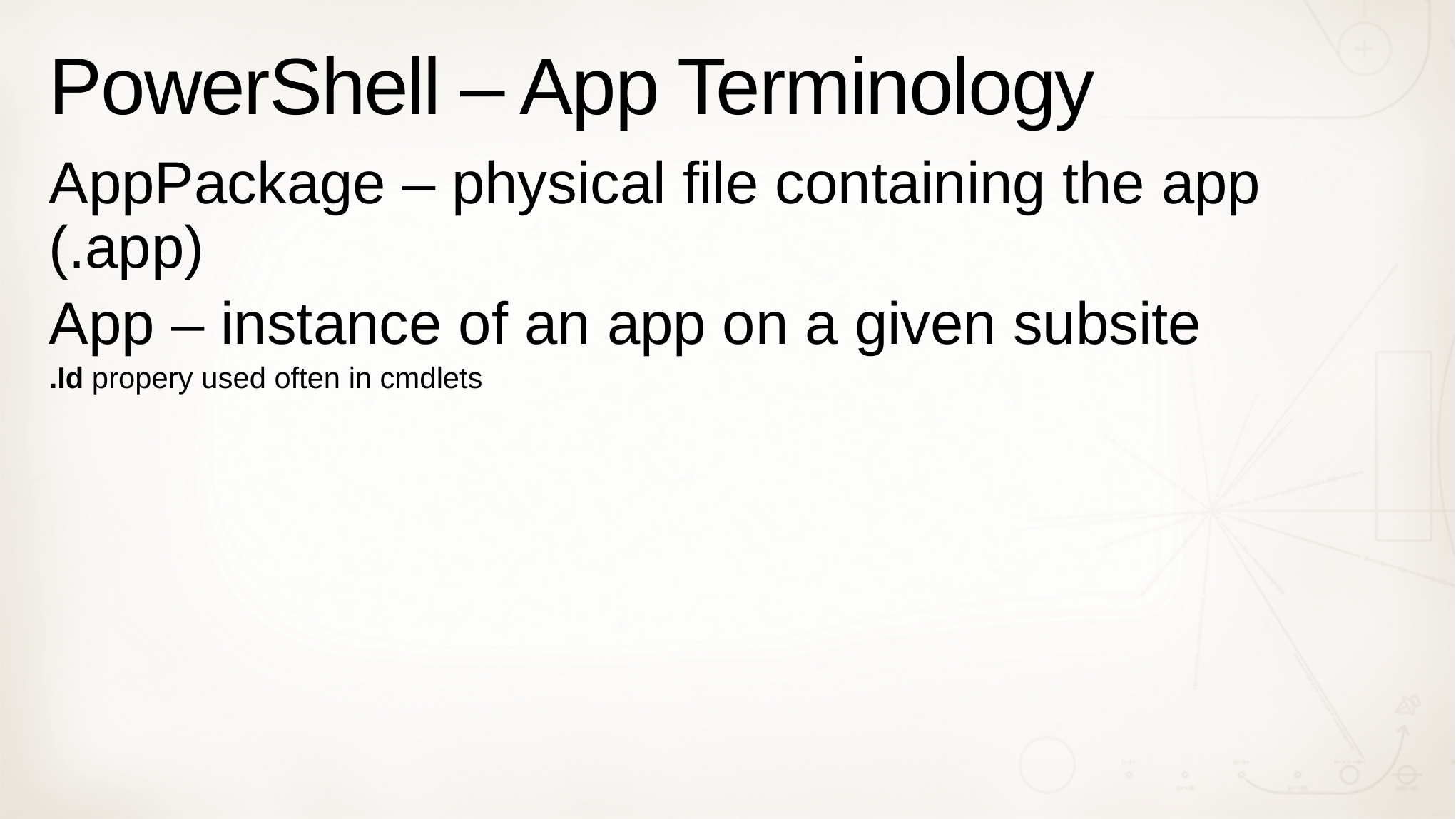

# PowerShell – App Terminology
AppPackage – physical file containing the app (.app)
App – instance of an app on a given subsite
.Id propery used often in cmdlets